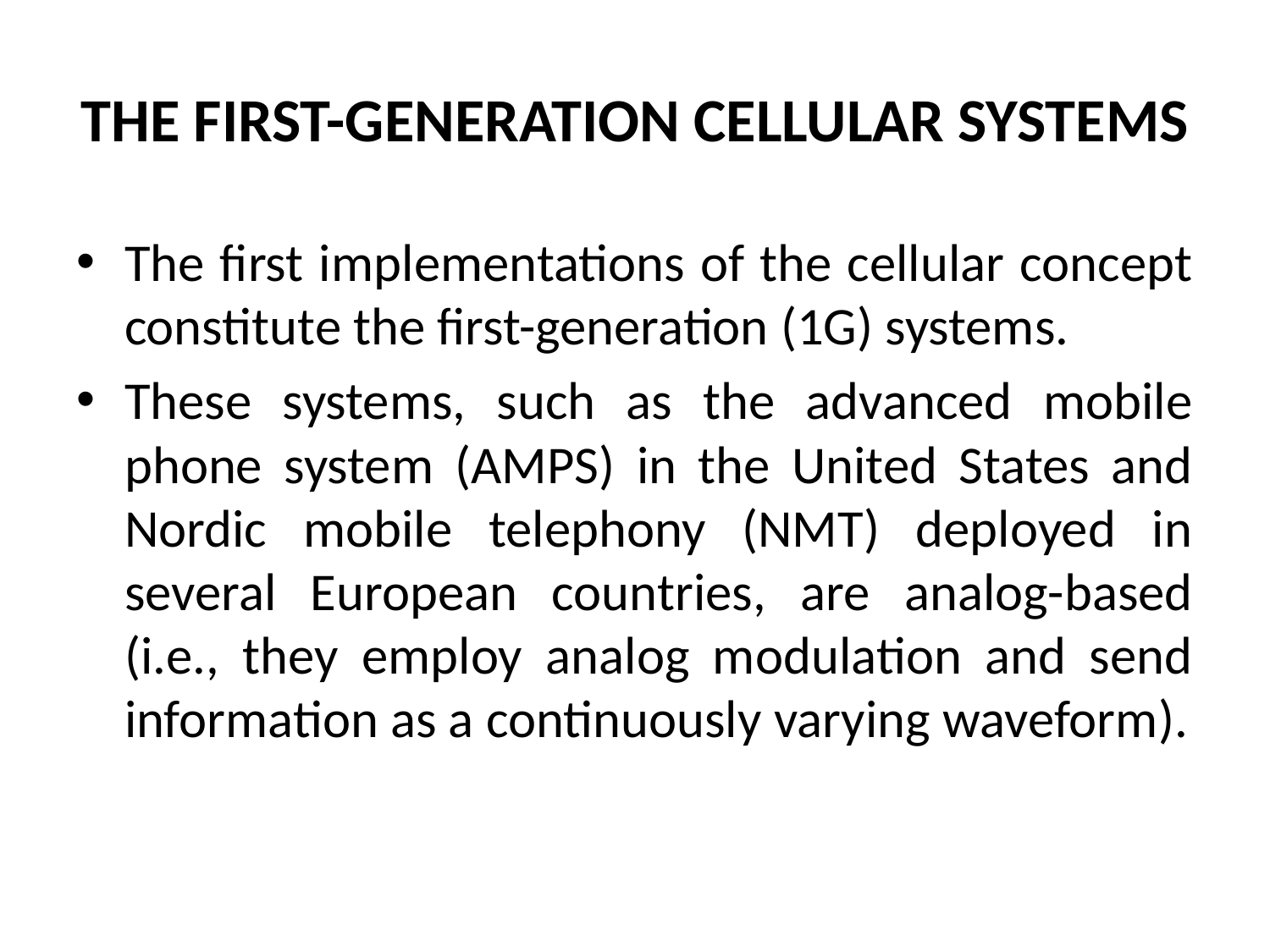

# THE FIRST-GENERATION CELLULAR SYSTEMS
The first implementations of the cellular concept constitute the first-generation (1G) systems.
These systems, such as the advanced mobile phone system (AMPS) in the United States and Nordic mobile telephony (NMT) deployed in several European countries, are analog-based (i.e., they employ analog modulation and send information as a continuously varying waveform).